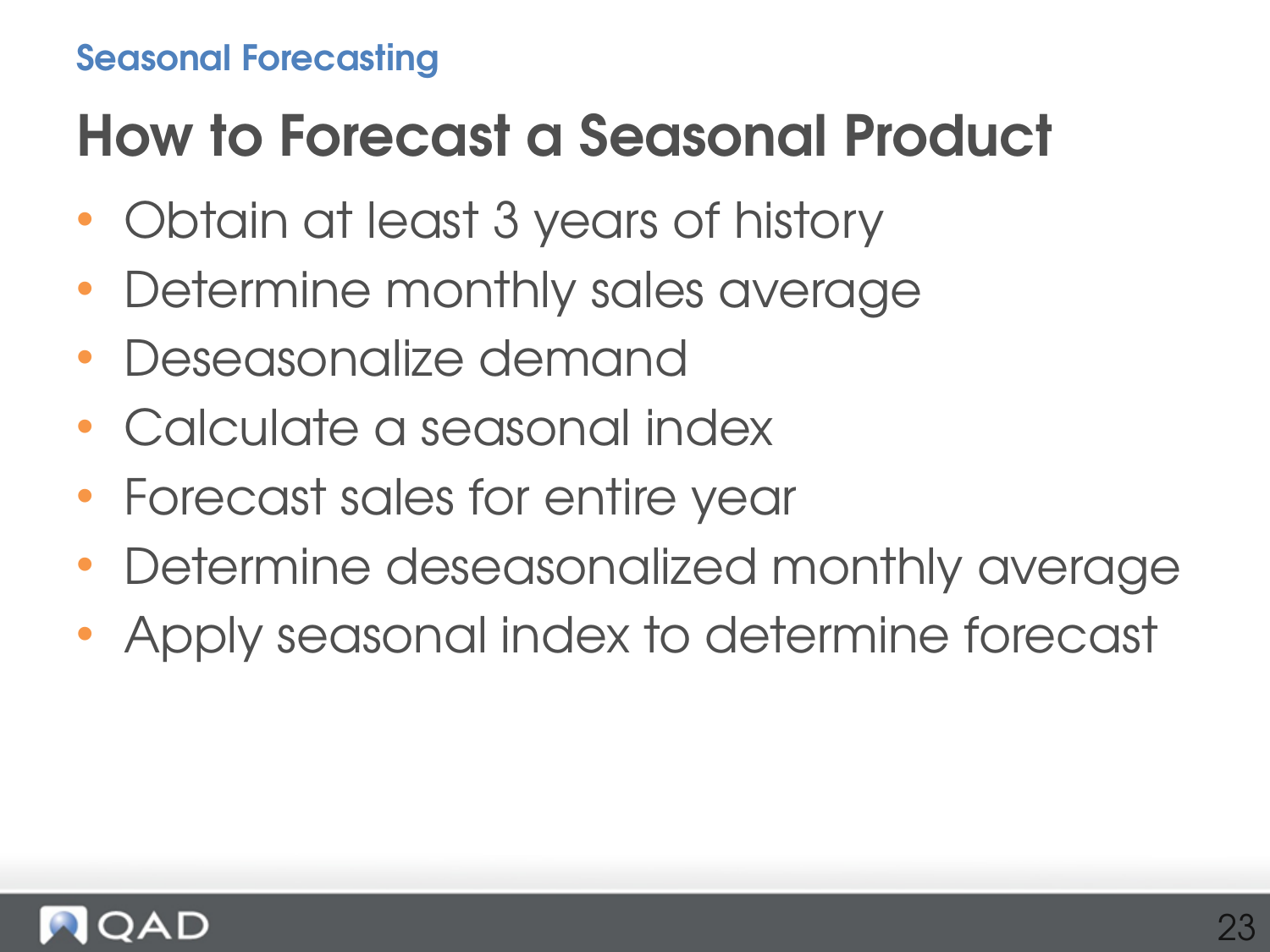

Seasonal Forecasting
# How to Forecast a Seasonal Product
Obtain at least 3 years of history
Determine monthly sales average
Deseasonalize demand
Calculate a seasonal index
Forecast sales for entire year
Determine deseasonalized monthly average
Apply seasonal index to determine forecast

23